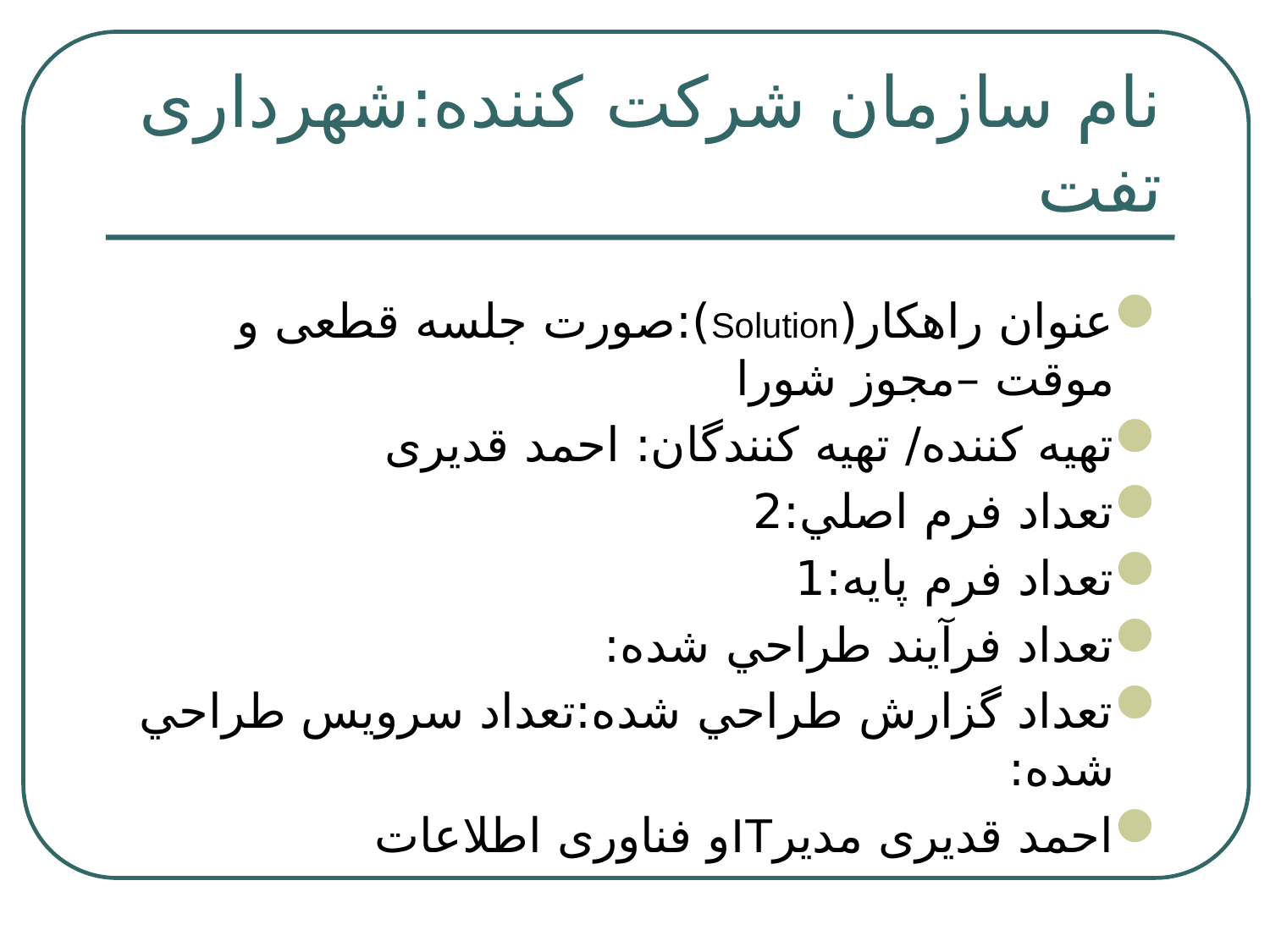

# نام سازمان شركت كننده:شهرداری تفت
عنوان راهكار(Solution):صورت جلسه قطعی و موقت –مجوز شورا
تهيه كننده/ تهيه كنندگان: احمد قدیری
تعداد فرم اصلي:2
تعداد فرم پايه:1
تعداد فرآيند طراحي شده:
تعداد گزارش طراحي شده:تعداد سرويس طراحي شده:
احمد قدیری مدیرITو فناوری اطلاعات